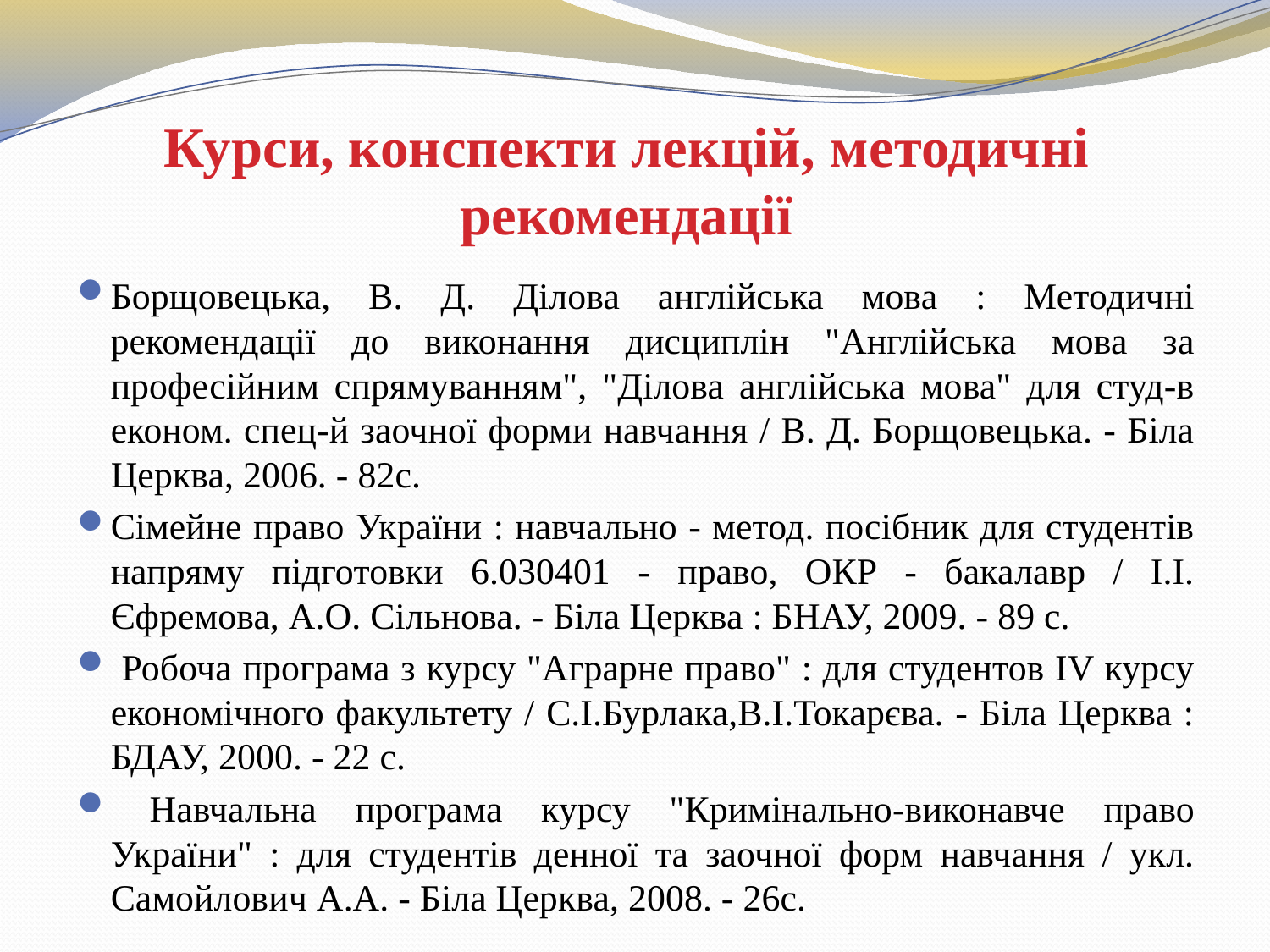

# Курси, конспекти лекцій, методичні рекомендації
Борщовецька, В. Д. Ділова англійська мова : Методичні рекомендації до виконання дисциплін "Англійська мова за професійним спрямуванням", "Ділова англійська мова" для студ-в економ. спец-й заочної форми навчання / В. Д. Борщовецька. - Біла Церква, 2006. - 82с.
Сімейне право України : навчально - метод. посібник для студентів напряму підготовки 6.030401 - право, ОКР - бакалавр / І.І. Єфремова, А.О. Сільнова. - Біла Церква : БНАУ, 2009. - 89 с.
 Робоча програма з курсу "Аграрне право" : для студентов IV курсу економічного факультету / С.І.Бурлака,В.І.Токарєва. - Біла Церква : БДАУ, 2000. - 22 с.
 Навчальна програма курсу "Кримінально-виконавче право України" : для студентів денної та заочної форм навчання / укл. Самойлович А.А. - Біла Церква, 2008. - 26с.